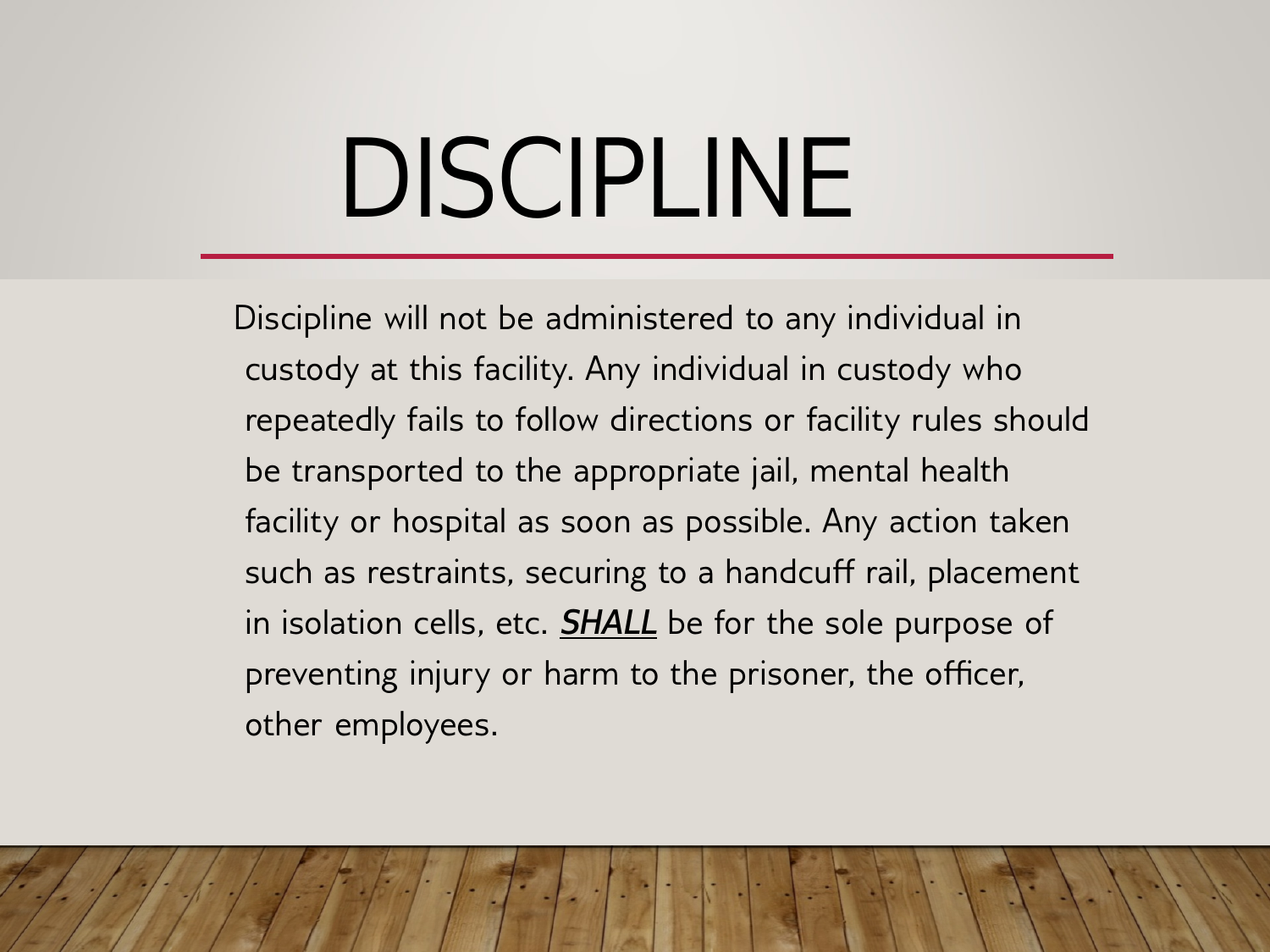

# DISCIPLINE
  Discipline will not be administered to any individual in custody at this facility. Any individual in custody who repeatedly fails to follow directions or facility rules should be transported to the appropriate jail, mental health facility or hospital as soon as possible. Any action taken such as restraints, securing to a handcuff rail, placement in isolation cells, etc. SHALL be for the sole purpose of preventing injury or harm to the prisoner, the officer, other employees.